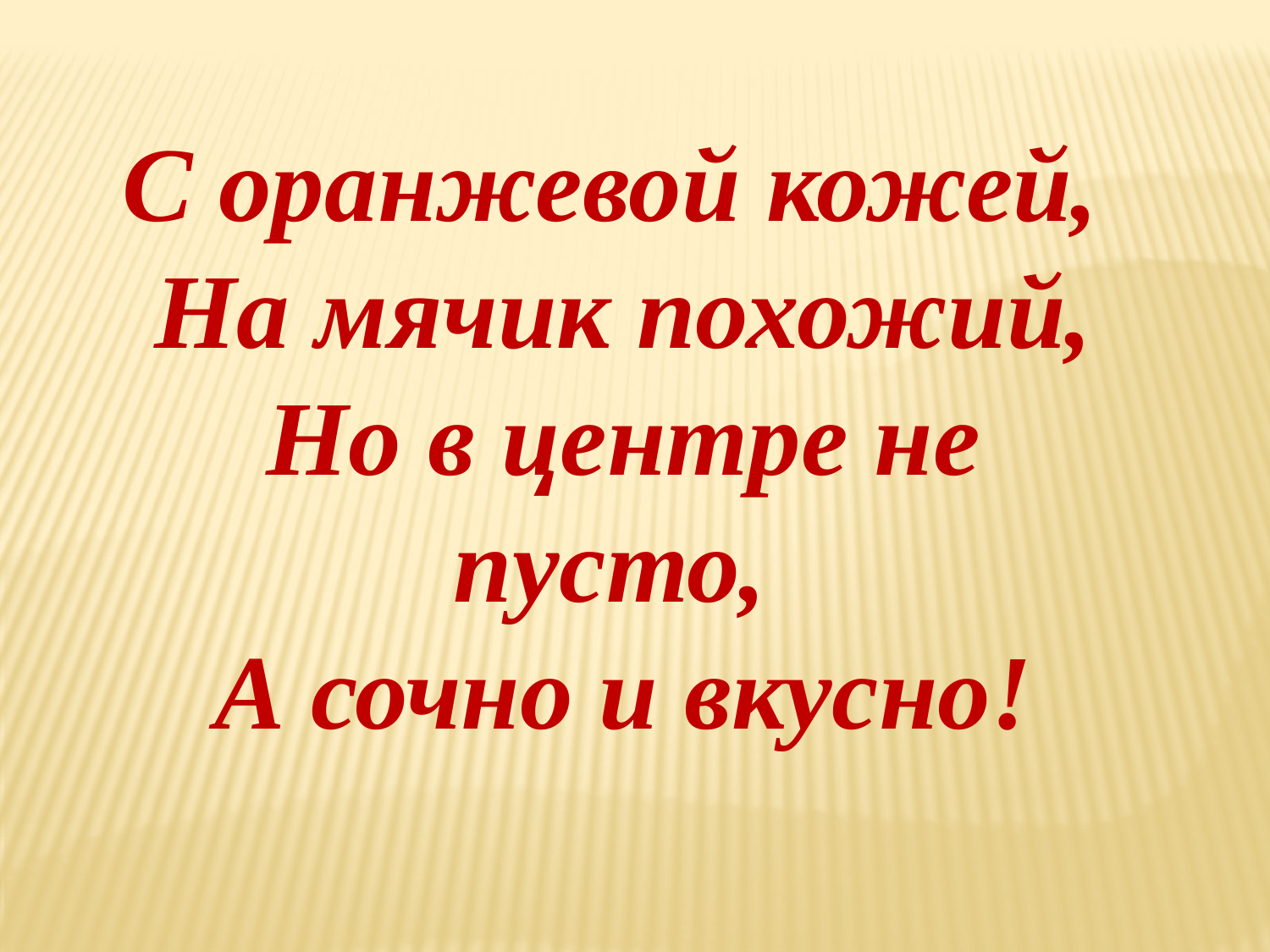

С оранжевой кожей,
 На мячик похожий,
 Но в центре не пусто,
 А сочно и вкусно!